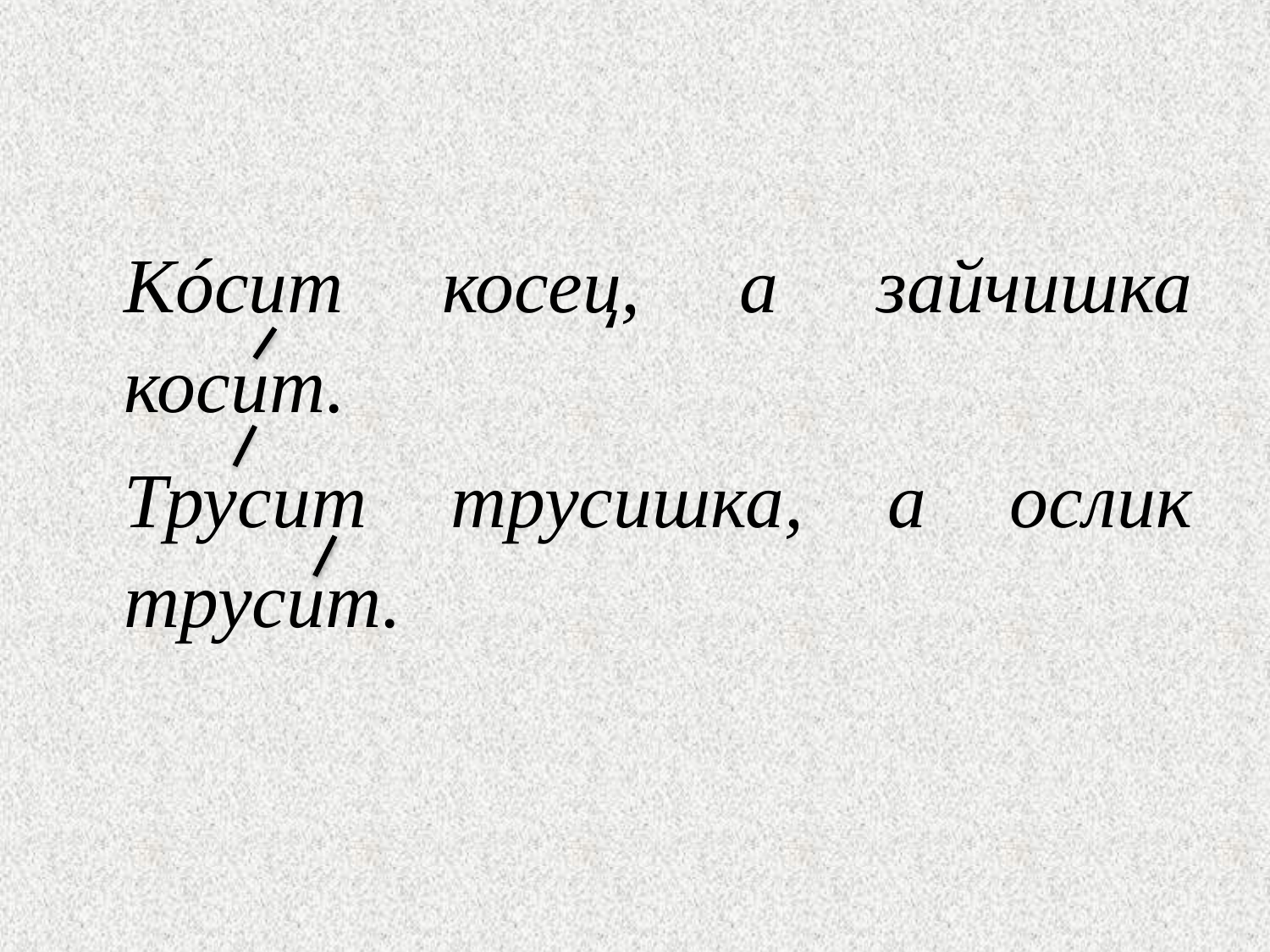

#
Кóсит косец, а зайчишка косит.
Трусит трусишка, а ослик трусит.